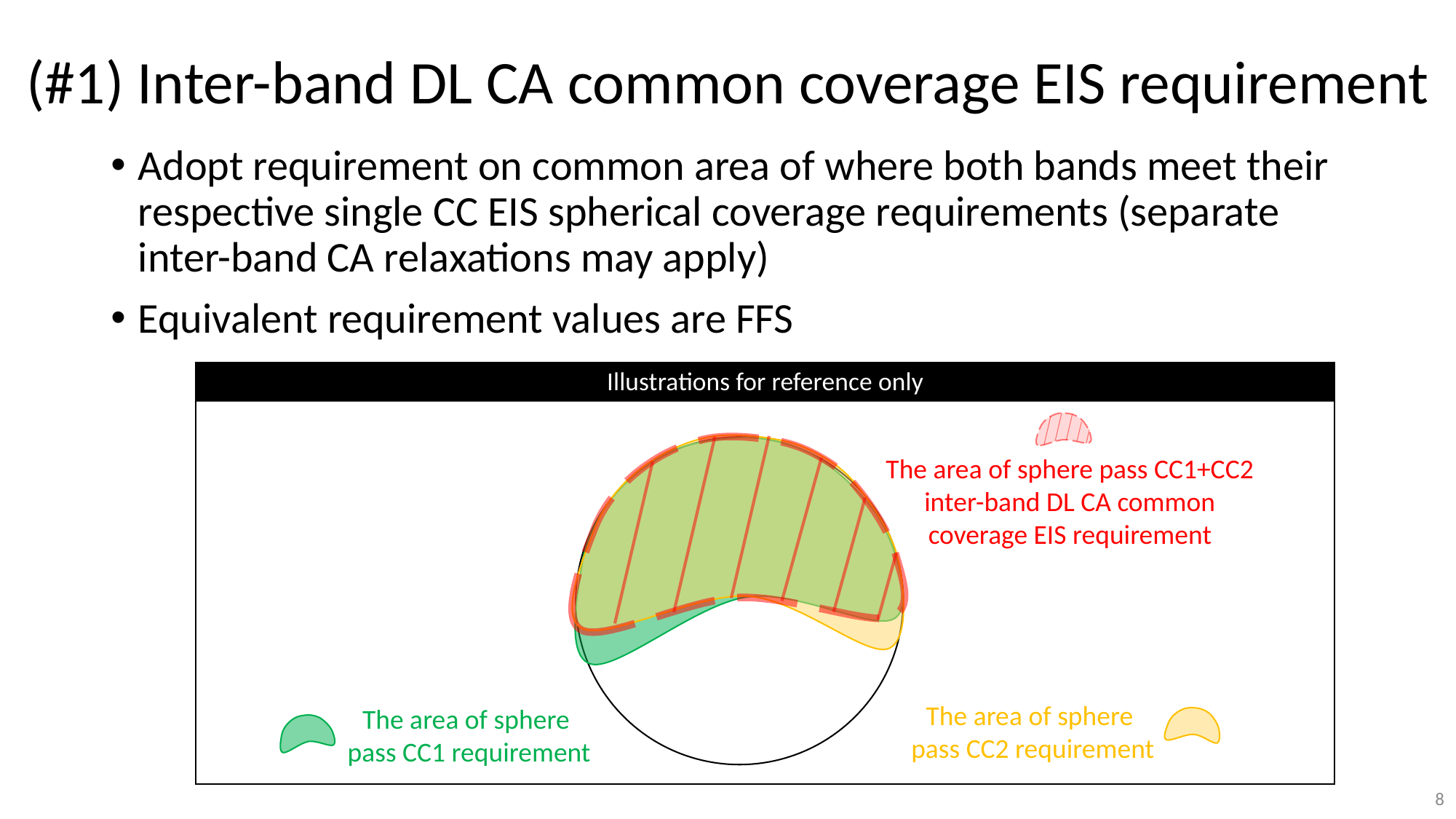

# (#1) Inter-band DL CA common coverage EIS requirement
Adopt requirement on common area of where both bands meet their respective single CC EIS spherical coverage requirements (separate inter-band CA relaxations may apply)
Equivalent requirement values are FFS
Illustrations for reference only

The area of sphere pass CC1+CC2 inter-band DL CA common coverage EIS requirement
The area of sphere
pass CC2 requirement
The area of sphere
pass CC1 requirement

8